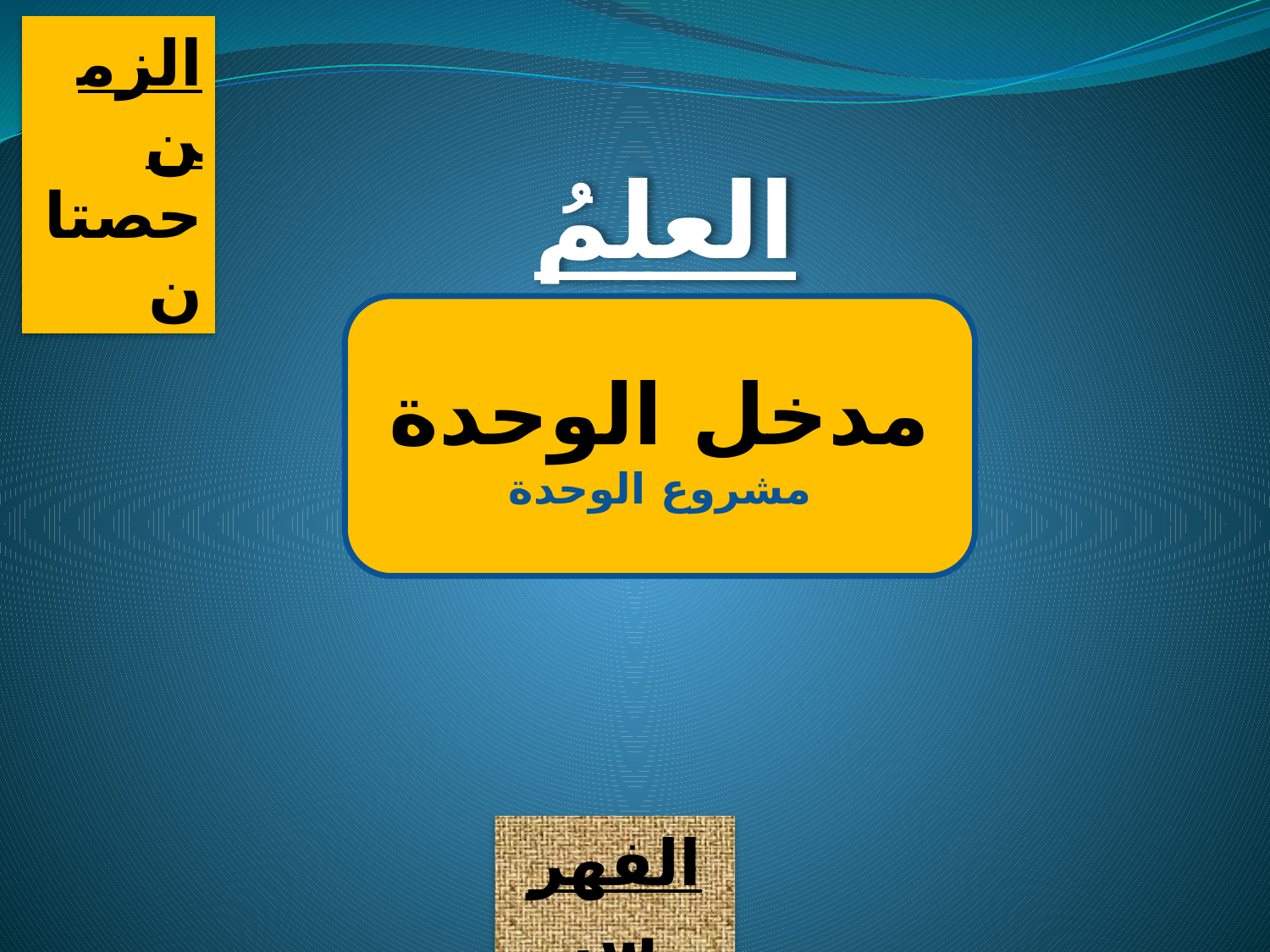

الزمن
حصتان
العلمُ والتقنية
مدخل الوحدة
مشروع الوحدة
الفهرس